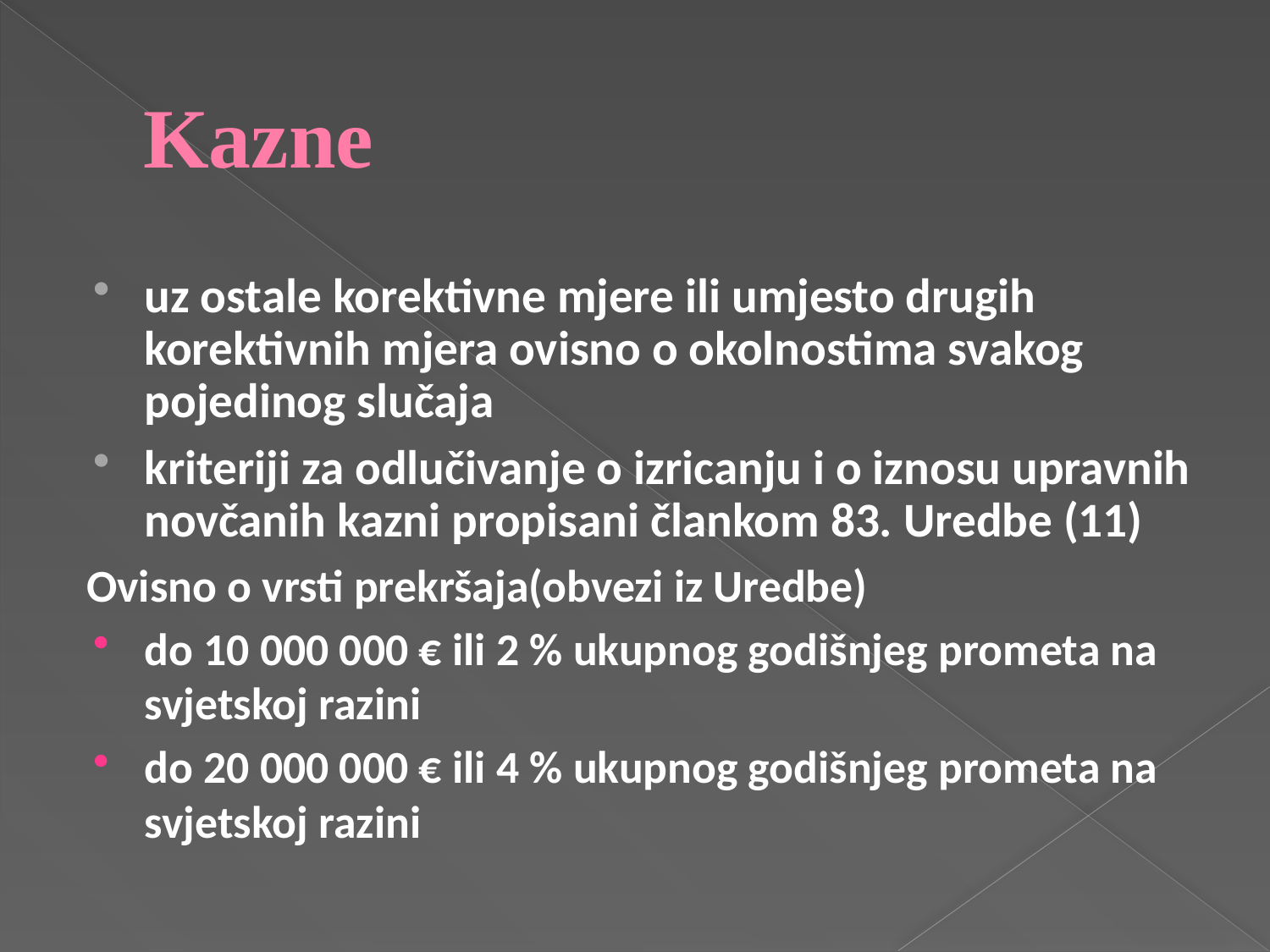

# Kazne
uz ostale korektivne mjere ili umjesto drugih korektivnih mjera ovisno o okolnostima svakog pojedinog slučaja
kriteriji za odlučivanje o izricanju i o iznosu upravnih novčanih kazni propisani člankom 83. Uredbe (11)
Ovisno o vrsti prekršaja(obvezi iz Uredbe)
do 10 000 000 € ili 2 % ukupnog godišnjeg prometa na svjetskoj razini
do 20 000 000 € ili 4 % ukupnog godišnjeg prometa na svjetskoj razini